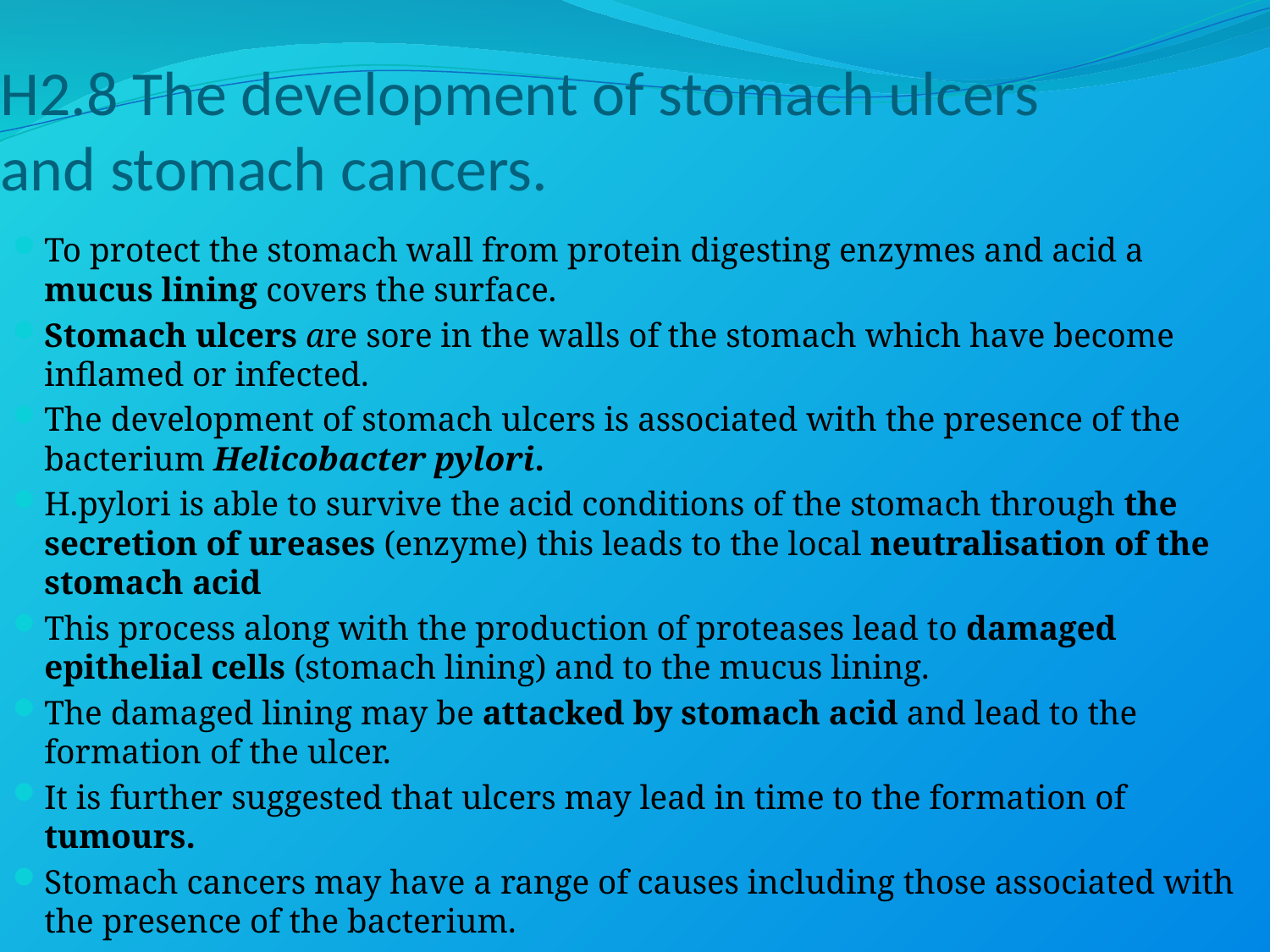

# H2.8 The development of stomach ulcers and stomach cancers.
To protect the stomach wall from protein digesting enzymes and acid a mucus lining covers the surface.
Stomach ulcers are sore in the walls of the stomach which have become inflamed or infected.
The development of stomach ulcers is associated with the presence of the bacterium Helicobacter pylori.
H.pylori is able to survive the acid conditions of the stomach through the secretion of ureases (enzyme) this leads to the local neutralisation of the stomach acid
This process along with the production of proteases lead to damaged epithelial cells (stomach lining) and to the mucus lining.
The damaged lining may be attacked by stomach acid and lead to the formation of the ulcer.
It is further suggested that ulcers may lead in time to the formation of tumours.
Stomach cancers may have a range of causes including those associated with the presence of the bacterium.